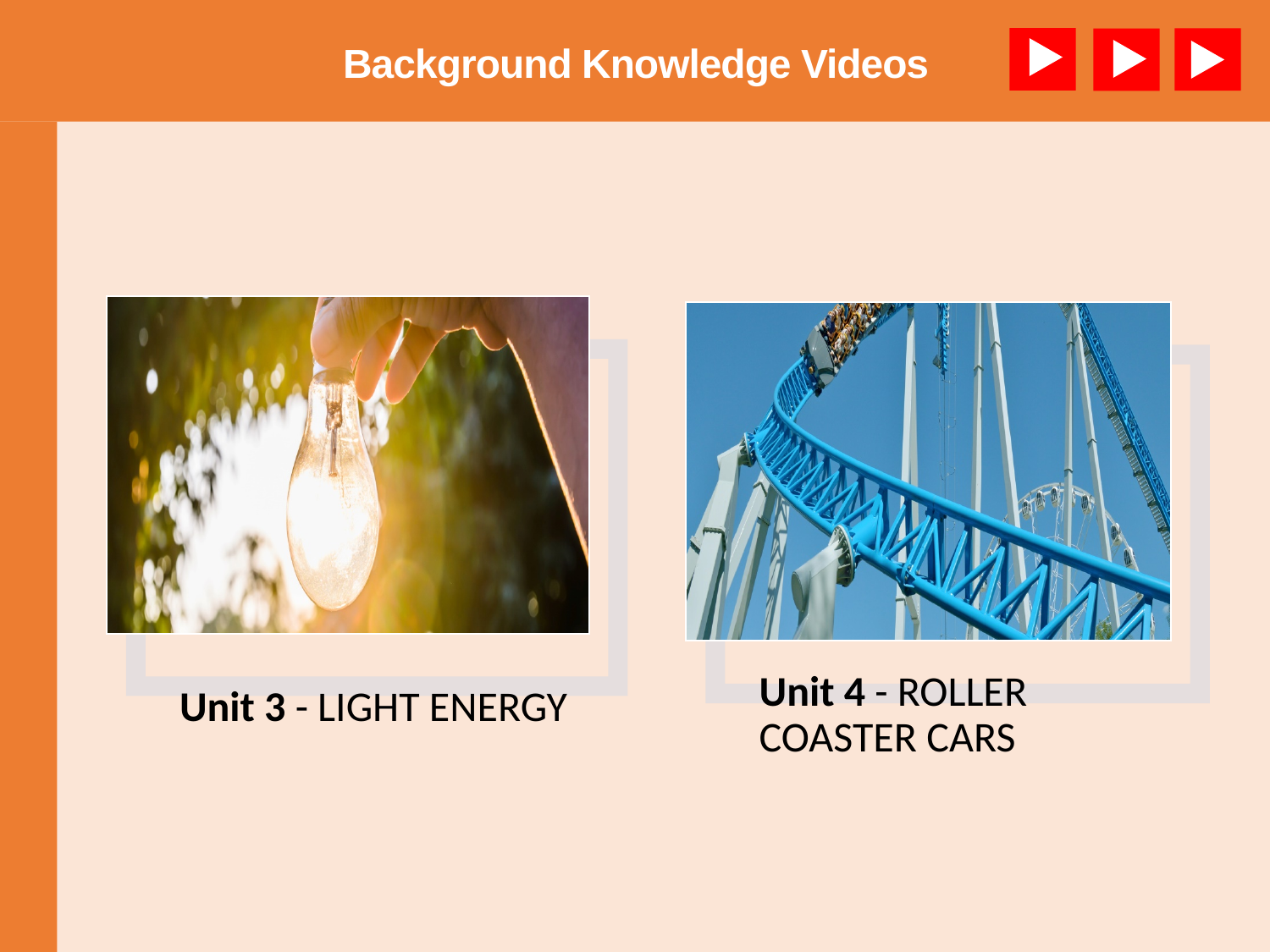

Background Knowledge Videos

Unit 3 - LIGHT ENERGY

Unit 4 - ROLLER COASTER CARS